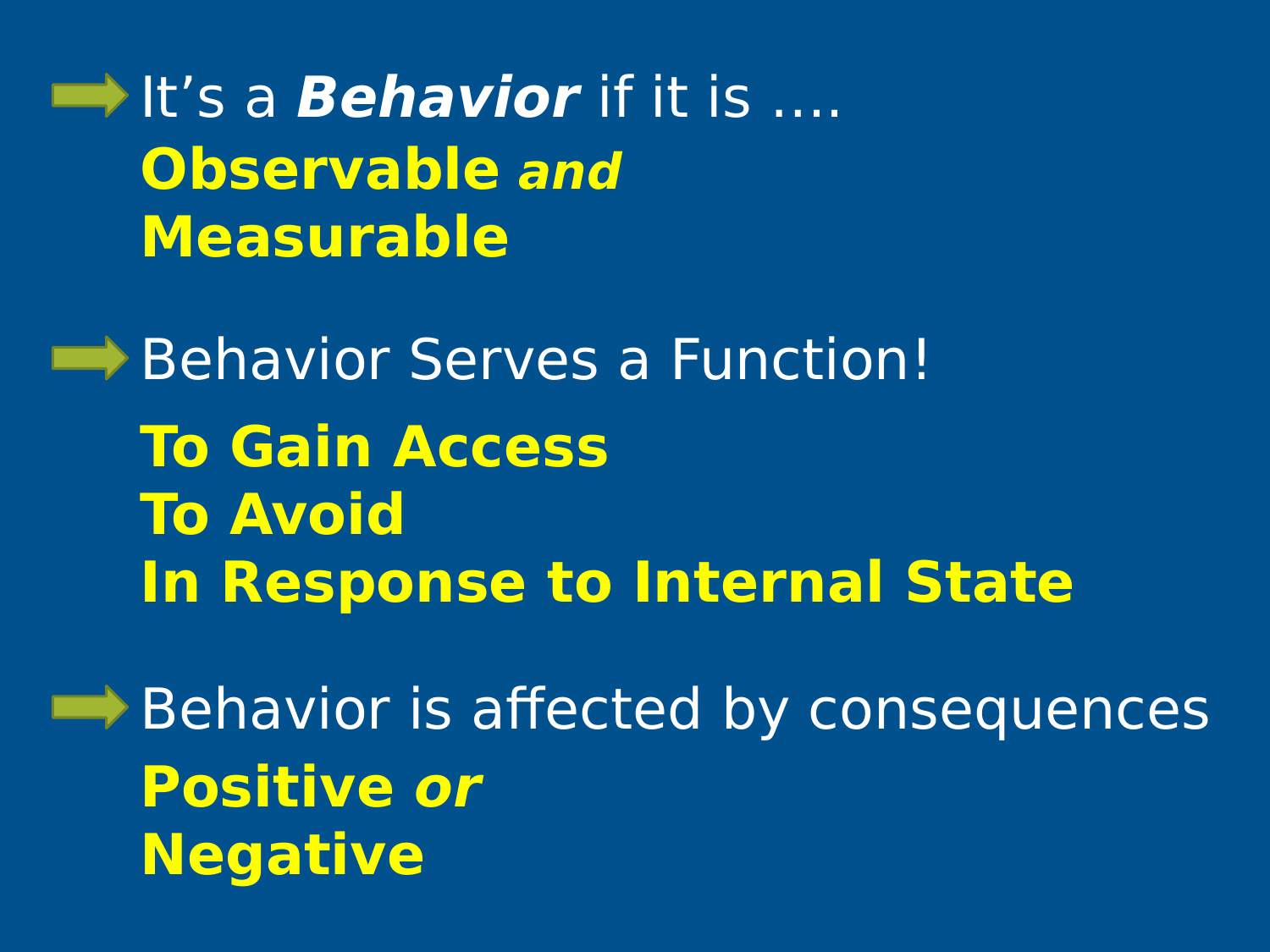

# It’s a Behavior if it is ….

Observable and
Measurable
Behavior Serves a Function!

To Gain Access
To Avoid
In Response to Internal State
Behavior is affected by consequences

Positive or
Negative